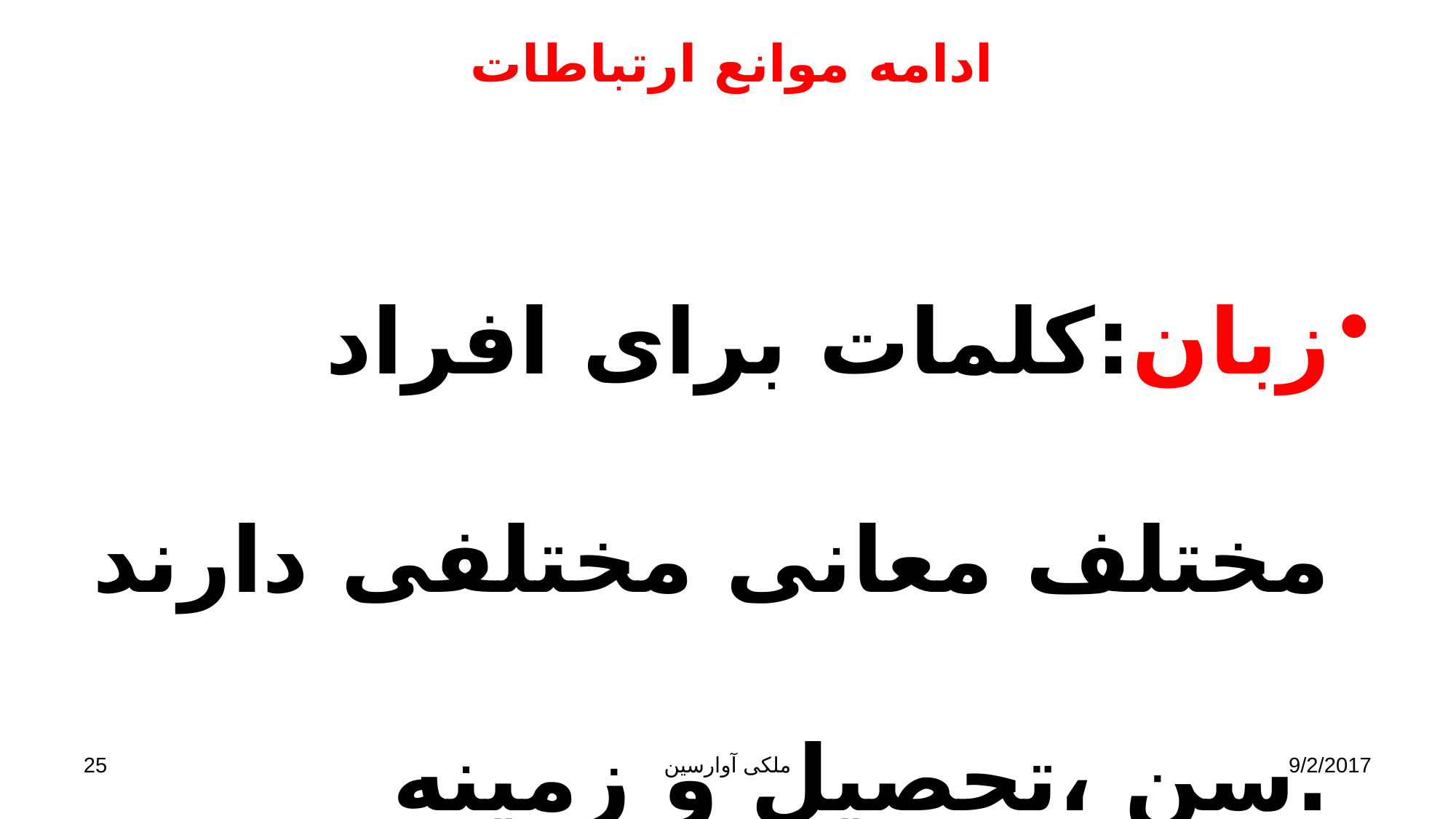

# ادامه موانع ارتباطات
زبان:کلمات برای افراد مختلف معانی مختلفی دارند .سن ،تحصيل و زمينه فرھنگي سه متغير بديھي ھستند كه بر زباني كه شخص بكار مي برد و تعاريفي كه بر كلمات بكار مي برد تاثير ميگذارد .

25
ملکی آوارسین
9/2/2017